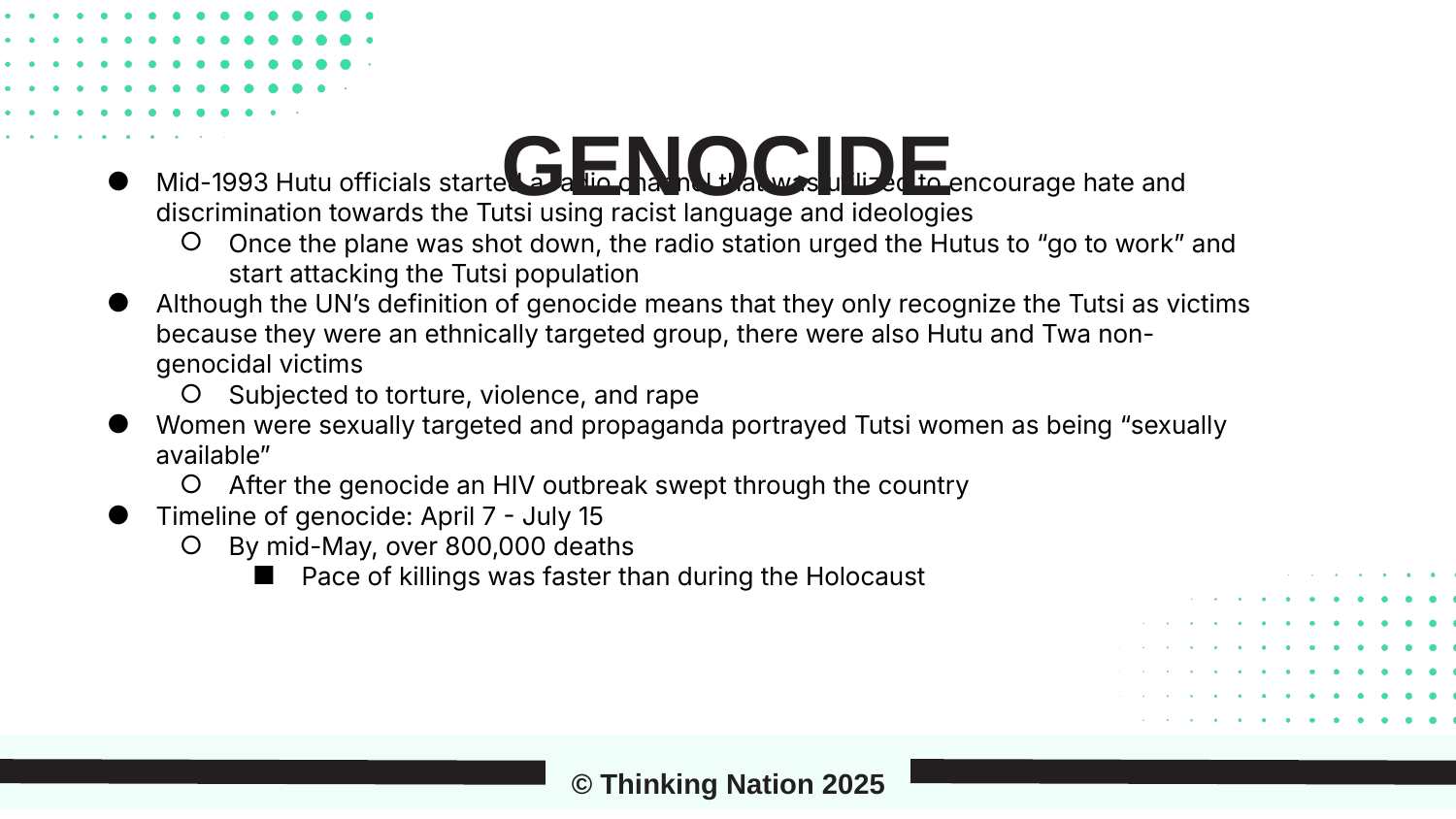

GENOCIDE
Mid-1993 Hutu officials started a radio channel that was utilized to encourage hate and discrimination towards the Tutsi using racist language and ideologies
Once the plane was shot down, the radio station urged the Hutus to “go to work” and start attacking the Tutsi population
Although the UN’s definition of genocide means that they only recognize the Tutsi as victims because they were an ethnically targeted group, there were also Hutu and Twa non-genocidal victims
Subjected to torture, violence, and rape
Women were sexually targeted and propaganda portrayed Tutsi women as being “sexually available”
After the genocide an HIV outbreak swept through the country
Timeline of genocide: April 7 - July 15
By mid-May, over 800,000 deaths
Pace of killings was faster than during the Holocaust

© Thinking Nation 2025